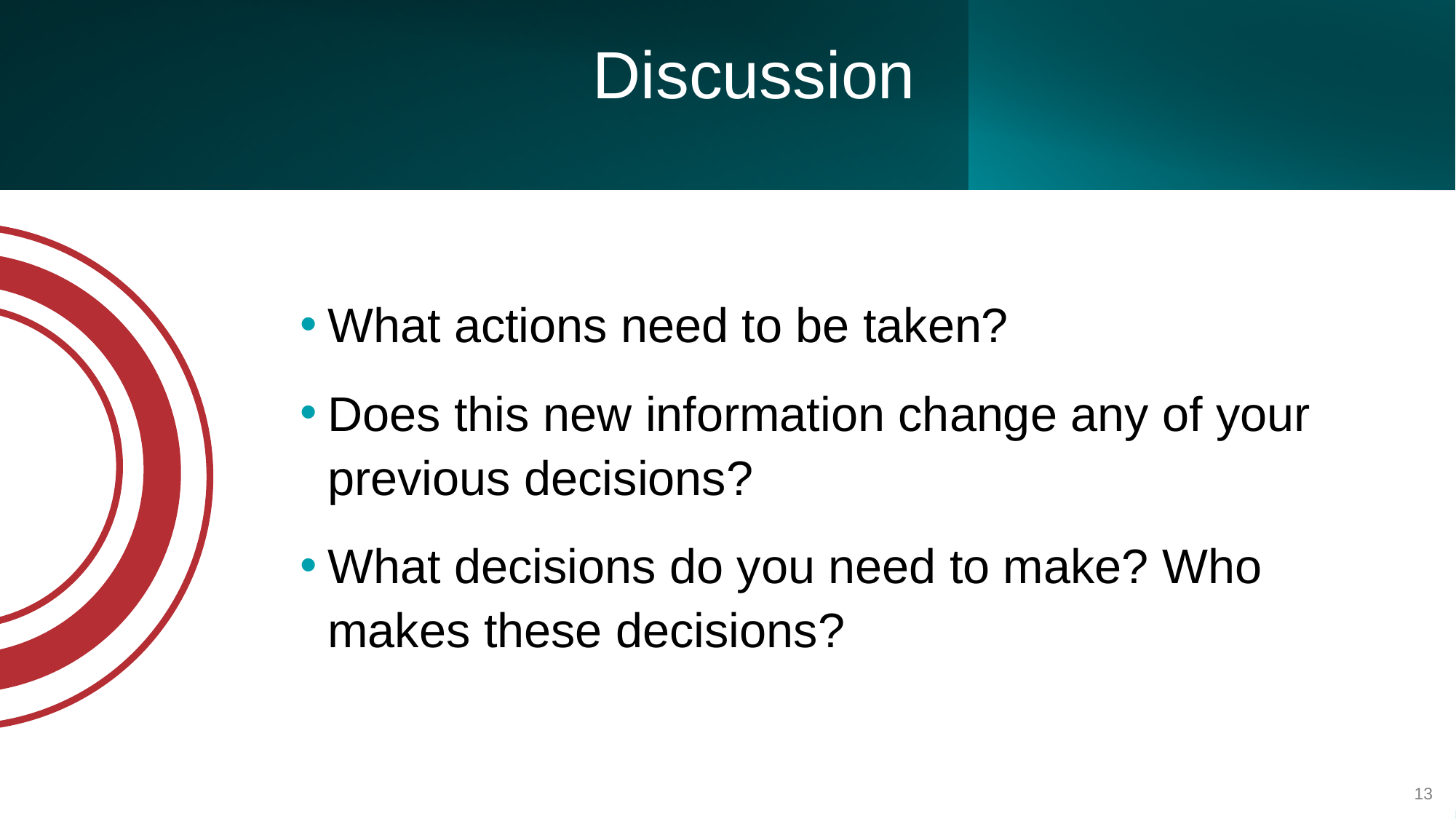

# Discussion

What actions need to be taken?
Does this new information change any of your previous decisions?
What decisions do you need to make? Who makes these decisions?
13